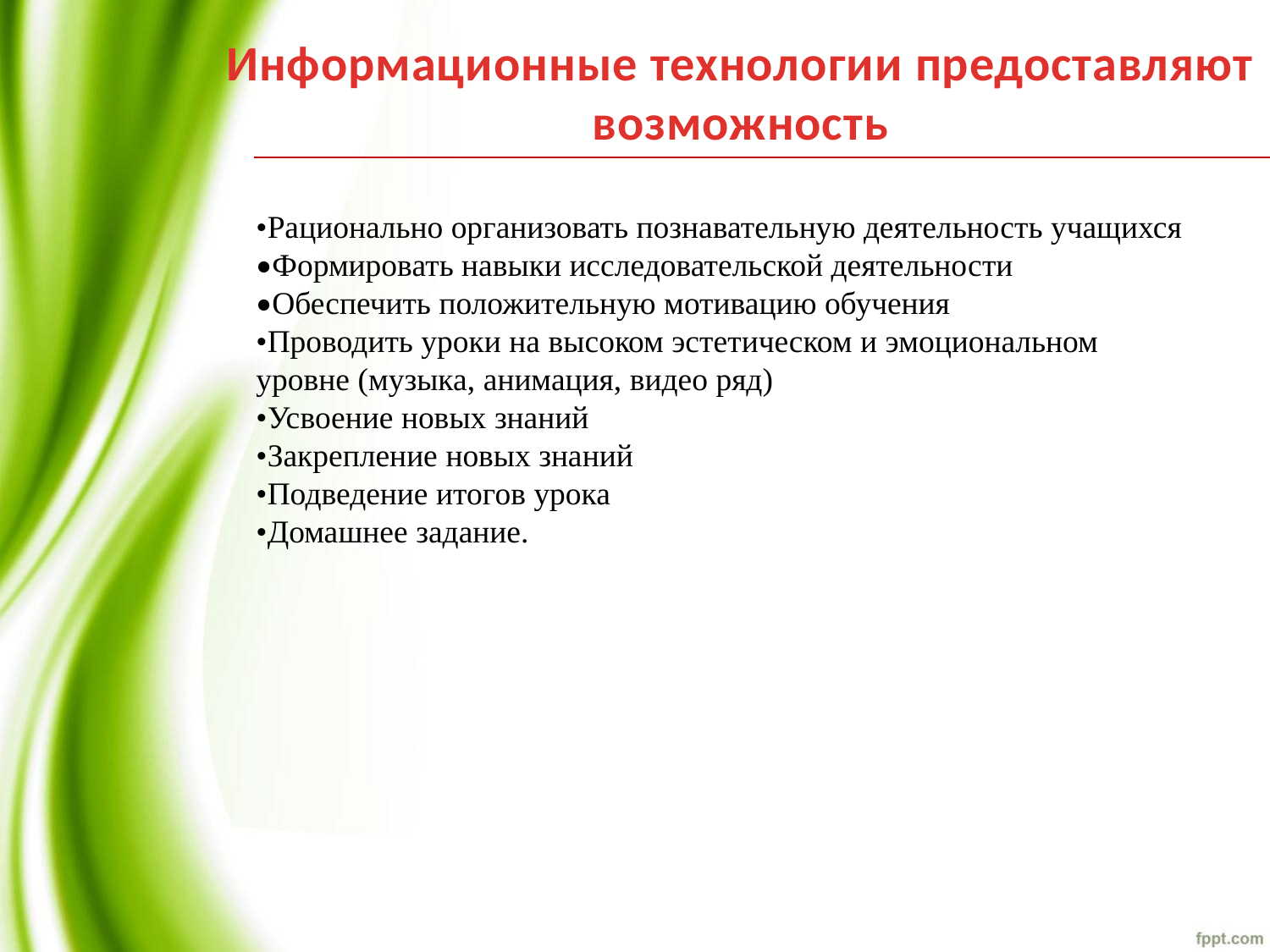

Информационные технологии предоставляют возможность
•Рационально организовать познавательную деятельность учащихся
•Формировать навыки исследовательской деятельности
•Обеспечить положительную мотивацию обучения
•Проводить уроки на высоком эстетическом и эмоциональном уровне (музыка, анимация, видео ряд)
•Усвоение новых знаний
•Закрепление новых знаний
•Подведение итогов урока
•Домашнее задание.